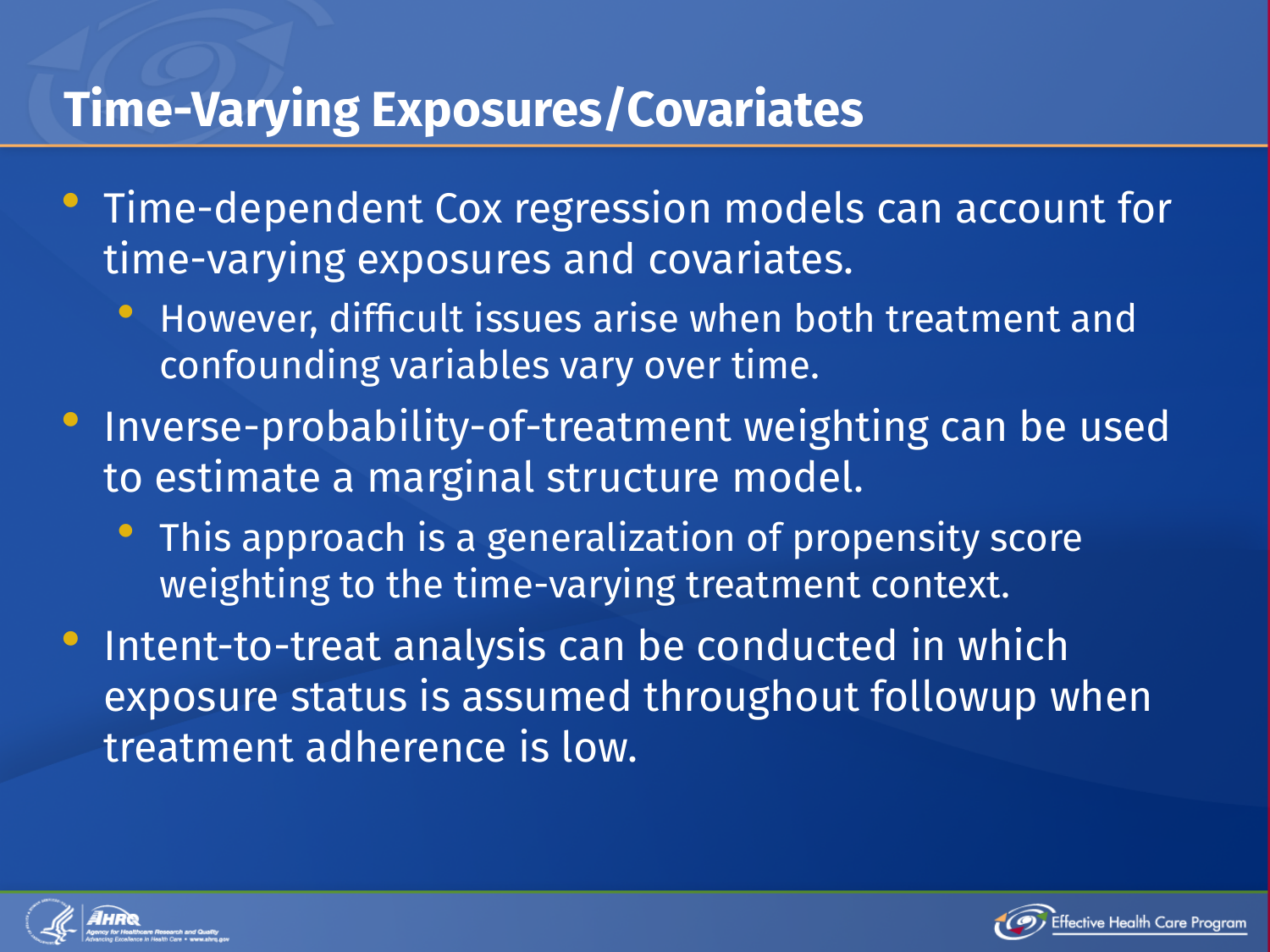

# Time-Varying Exposures/Covariates
Time-dependent Cox regression models can account for time-varying exposures and covariates.
However, difficult issues arise when both treatment and confounding variables vary over time.
Inverse-probability-of-treatment weighting can be used to estimate a marginal structure model.
This approach is a generalization of propensity score weighting to the time-varying treatment context.
Intent-to-treat analysis can be conducted in which exposure status is assumed throughout followup when treatment adherence is low.